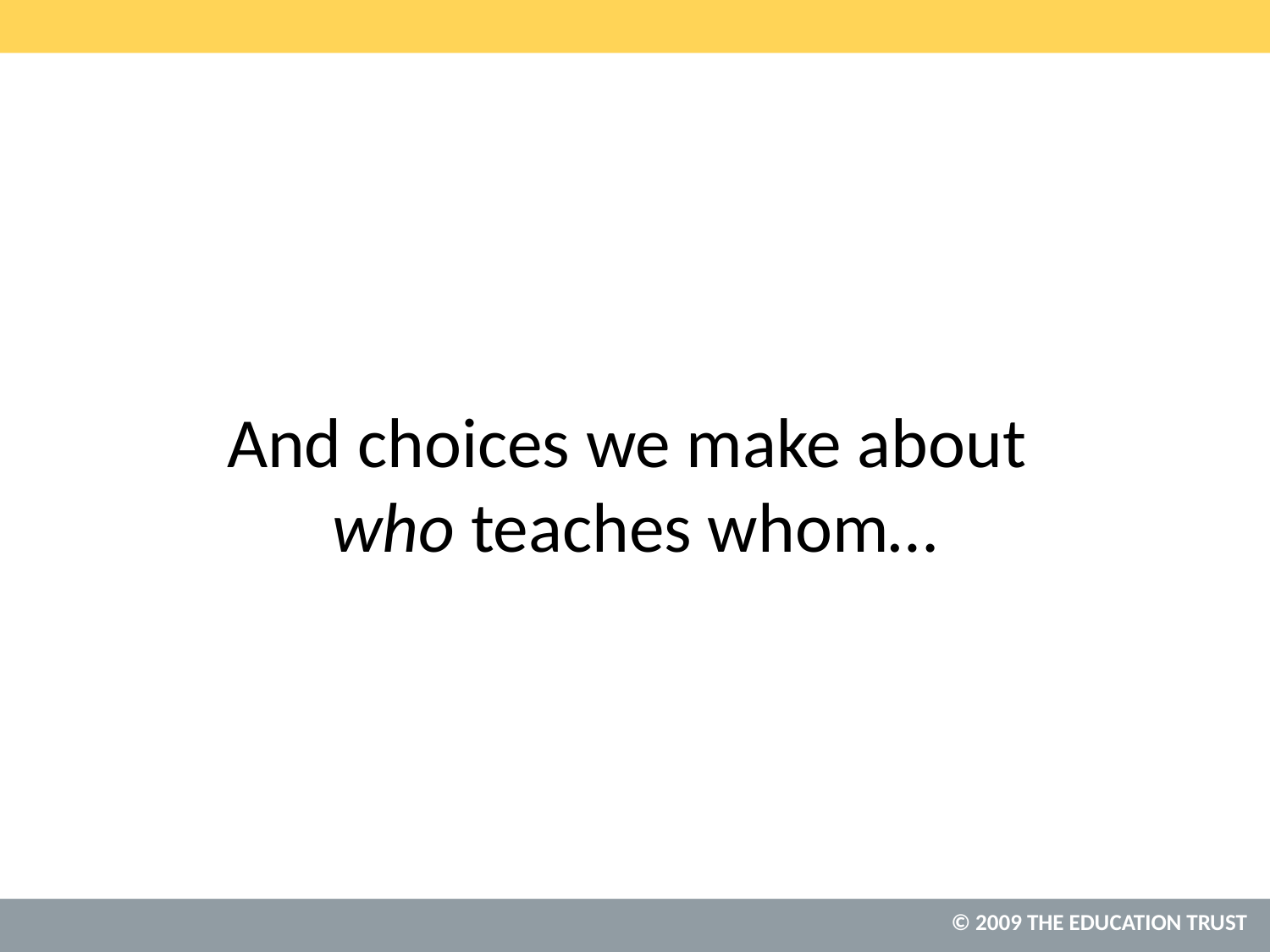

# And choices we make about who teaches whom…